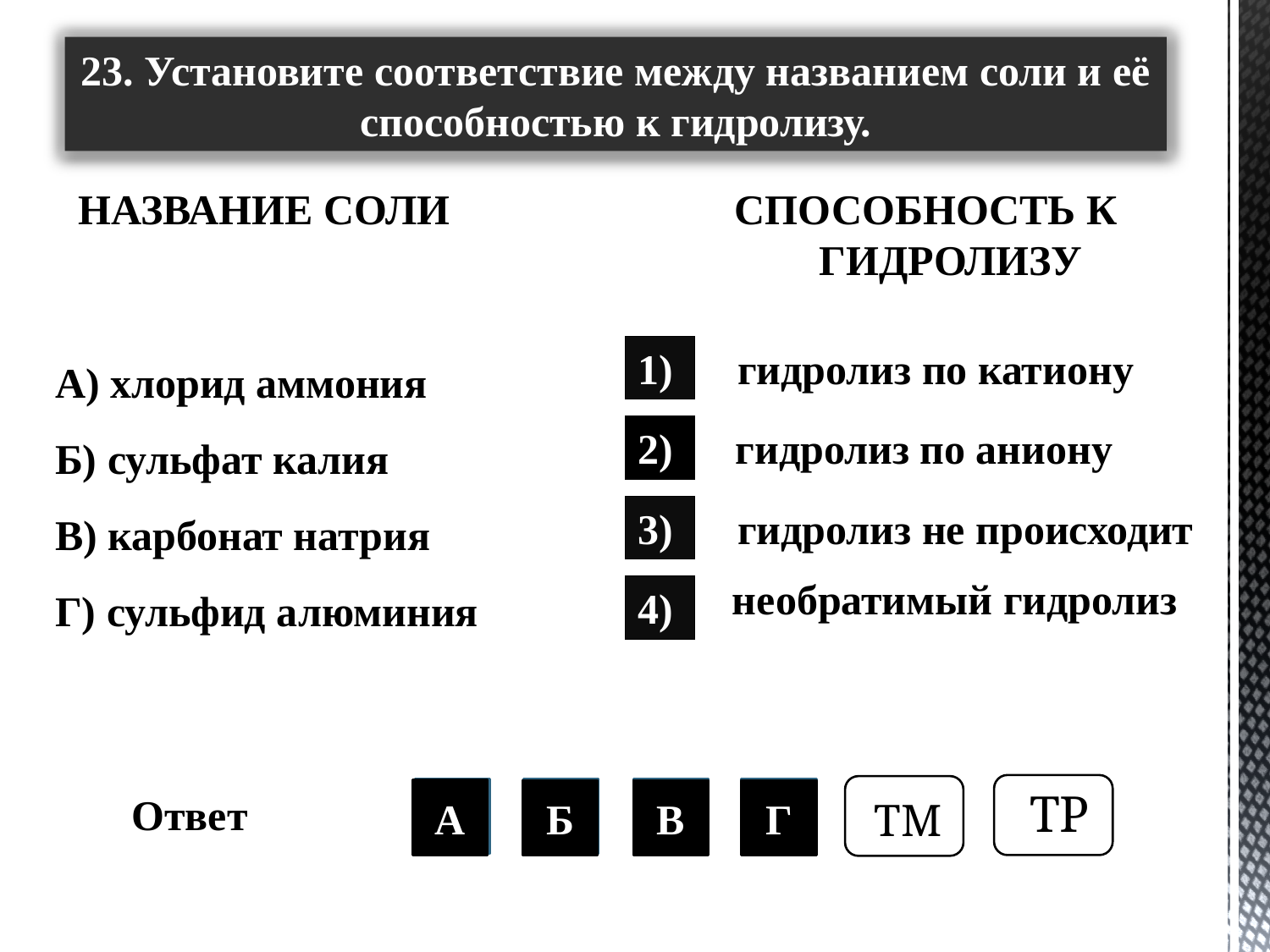

23. Установите соответствие между названием соли и её способностью к гидролизу.
  НАЗВАНИЕ СОЛИ	                СПОСОБНОСТЬ К    						ГИДРОЛИЗУ
А) хлорид аммония
Б) сульфат калия
В) карбонат натрия
Г) сульфид алюминия
1)
гидролиз по катиону
2)
гидролиз по аниону
3)
гидролиз не происходит
необратимый гидролиз
4)
ТР
ТМ
1
3
2
4
А
Б
В
Г
   Ответ